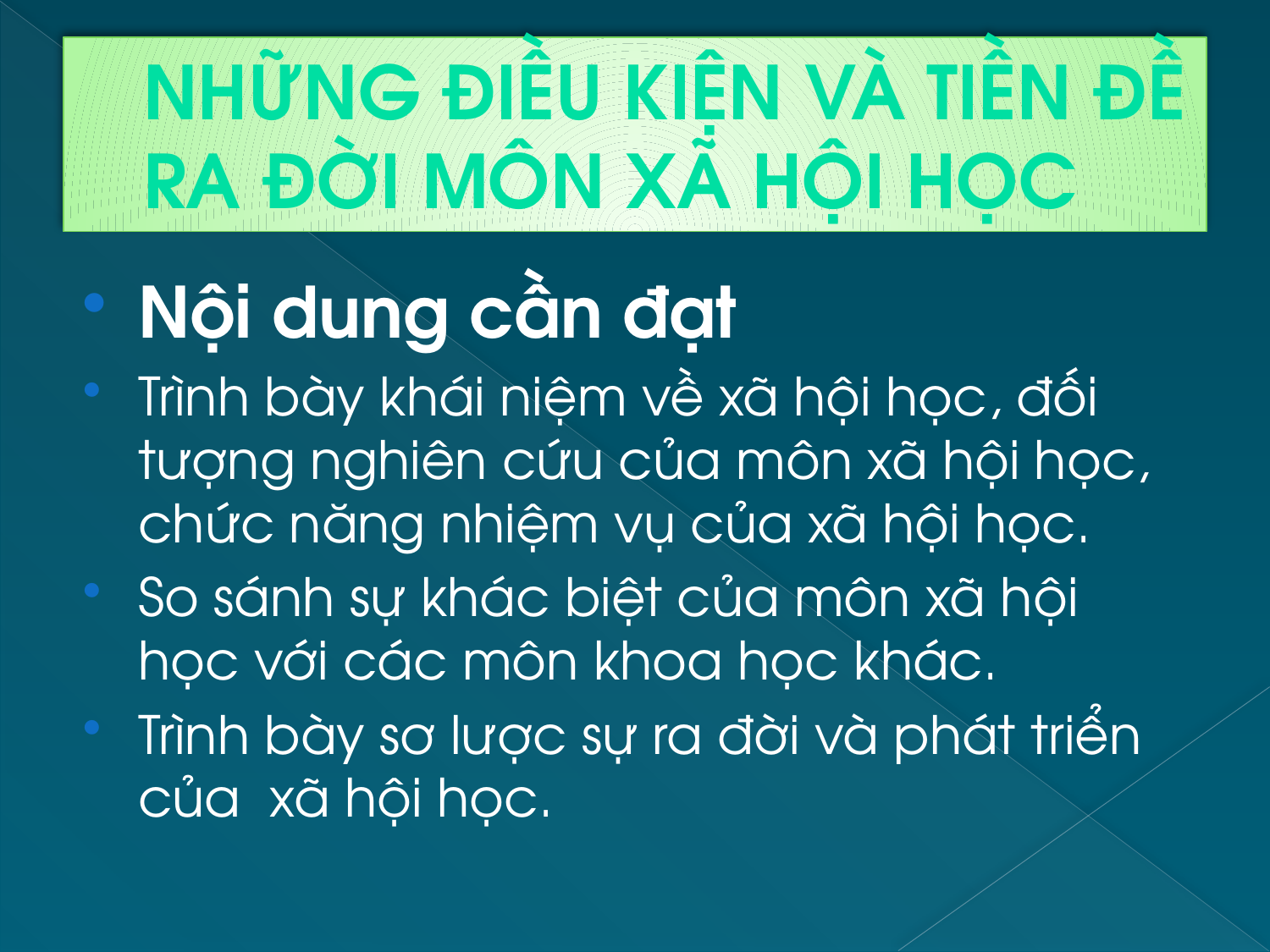

# Những điều kiện và tiền đề ra đời môn xã hội học
Nội dung cần đạt
Trình bày khái niệm về xã hội học, đối tượng nghiên cứu của môn xã hội học, chức năng nhiệm vụ của xã hội học.
So sánh sự khác biệt của môn xã hội học với các môn khoa học khác.
Trình bày sơ lược sự ra đời và phát triển của  xã hội học.